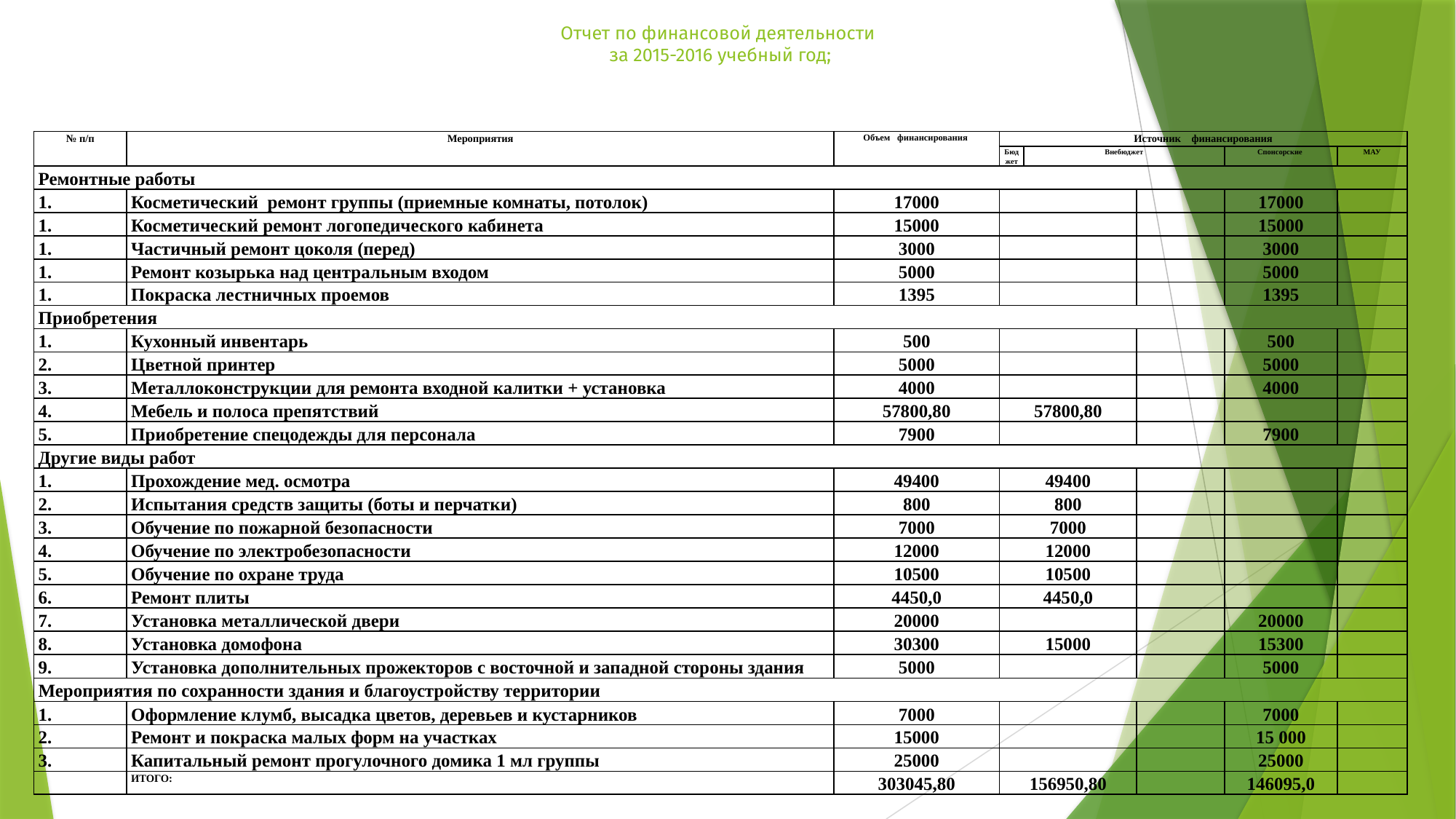

# Отчет по финансовой деятельности за 2015-2016 учебный год;
| № п/п | Мероприятия | Объем финансирования | Источник финансирования |  |  |  |  |
| --- | --- | --- | --- | --- | --- | --- | --- |
|  |  |  | Бюджет | Внебюджет |  | Спонсорские | МАУ |
| Ремонтные работы |  |  |  |  |  |  |  |
|  | Косметический ремонт группы (приемные комнаты, потолок) | 17000 |  |  |  | 17000 |  |
|  | Косметический ремонт логопедического кабинета | 15000 |  |  |  | 15000 |  |
|  | Частичный ремонт цоколя (перед) | 3000 |  |  |  | 3000 |  |
|  | Ремонт козырька над центральным входом | 5000 |  |  |  | 5000 |  |
|  | Покраска лестничных проемов | 1395 |  |  |  | 1395 |  |
| Приобретения |  |  |  |  |  |  |  |
| 1. | Кухонный инвентарь | 500 |  |  |  | 500 |  |
| 2. | Цветной принтер | 5000 |  |  |  | 5000 |  |
| 3. | Металлоконструкции для ремонта входной калитки + установка | 4000 |  |  |  | 4000 |  |
| 4. | Мебель и полоса препятствий | 57800,80 | 57800,80 |  |  |  |  |
| 5. | Приобретение спецодежды для персонала | 7900 |  |  |  | 7900 |  |
| Другие виды работ |  |  |  |  |  |  |  |
| 1. | Прохождение мед. осмотра | 49400 | 49400 |  |  |  |  |
| 2. | Испытания средств защиты (боты и перчатки) | 800 | 800 |  |  |  |  |
| 3. | Обучение по пожарной безопасности | 7000 | 7000 |  |  |  |  |
| 4. | Обучение по электробезопасности | 12000 | 12000 |  |  |  |  |
| 5. | Обучение по охране труда | 10500 | 10500 |  |  |  |  |
| 6. | Ремонт плиты | 4450,0 | 4450,0 |  |  |  |  |
| 7. | Установка металлической двери | 20000 |  |  |  | 20000 |  |
| 8. | Установка домофона | 30300 | 15000 |  |  | 15300 |  |
| 9. | Установка дополнительных прожекторов с восточной и западной стороны здания | 5000 |  |  |  | 5000 |  |
| Мероприятия по сохранности здания и благоустройству территории |  |  |  |  |  |  |  |
| 1. | Оформление клумб, высадка цветов, деревьев и кустарников | 7000 |  |  |  | 7000 |  |
| 2. | Ремонт и покраска малых форм на участках | 15000 |  |  |  | 15 000 |  |
| 3. | Капитальный ремонт прогулочного домика 1 мл группы | 25000 |  |  |  | 25000 |  |
|  | ИТОГО: | 303045,80 | 156950,80 |  |  | 146095,0 |  |